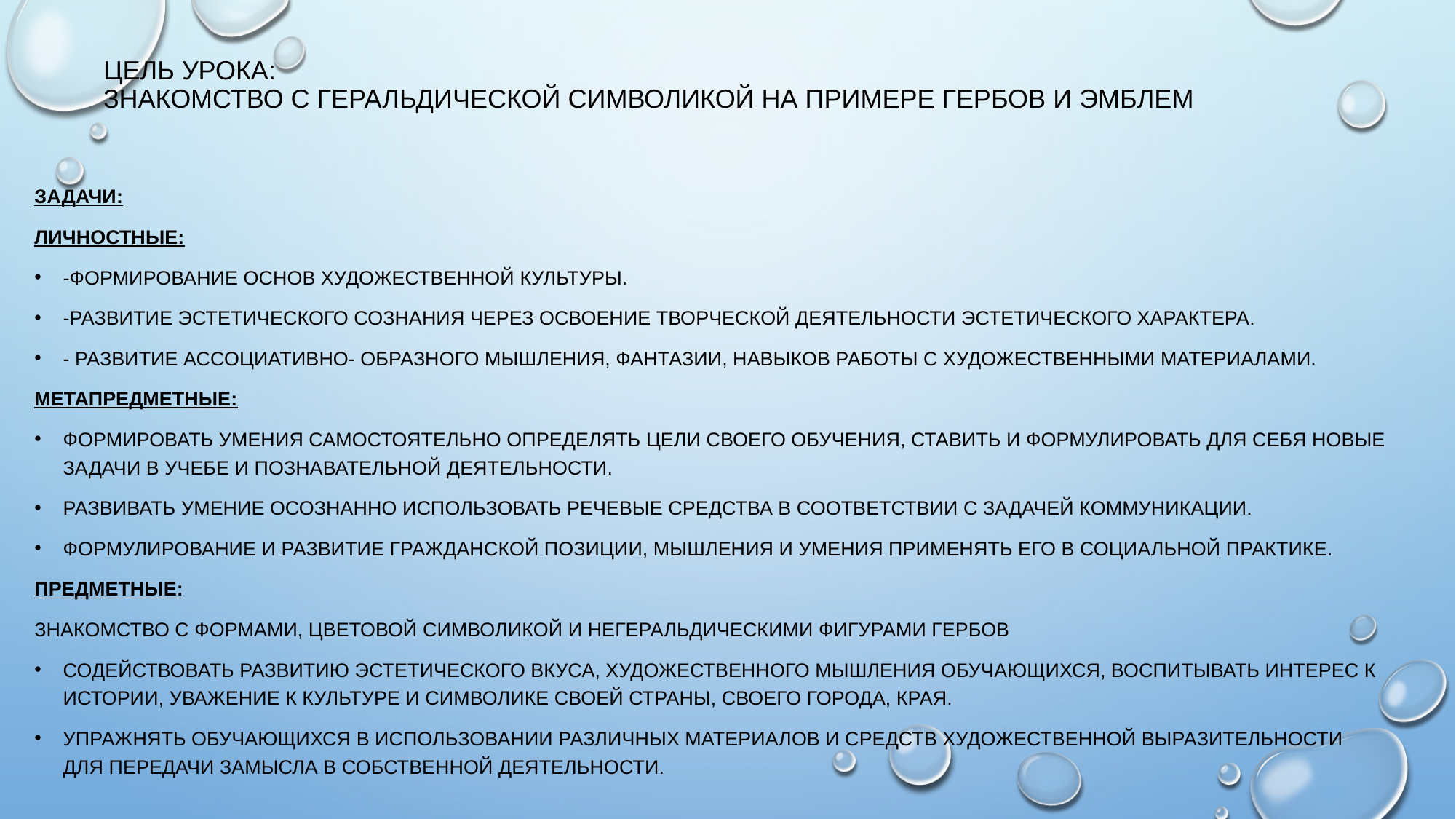

# Цель урока: Знакомство с геральдической символикой на примере гербов и эмблем
задачи:
Личностные:
-Формирование основ художественной культуры.
-Развитие эстетического сознания через освоение творческой деятельности эстетического характера.
- Развитие ассоциативно- образного мышления, фантазии, навыков работы с художественными материалами.
Метапредметные:
Формировать умения самостоятельно определять цели своего обучения, ставить и формулировать для себя новые задачи в учебе и познавательной деятельности.
Развивать умение осознанно использовать речевые средства в соответствии с задачей коммуникации.
Формулирование и развитие гражданской позиции, мышления и умения применять его в социальной практике.
Предметные:
Знакомство с формами, цветовой символикой и негеральдическими фигурами гербов
Содействовать развитию эстетического вкуса, художественного мышления обучающихся, воспитывать интерес к истории, уважение к культуре и символике своей страны, своего города, края.
Упражнять обучающихся в использовании различных материалов и средств художественной выразительности для передачи замысла в собственной деятельности.